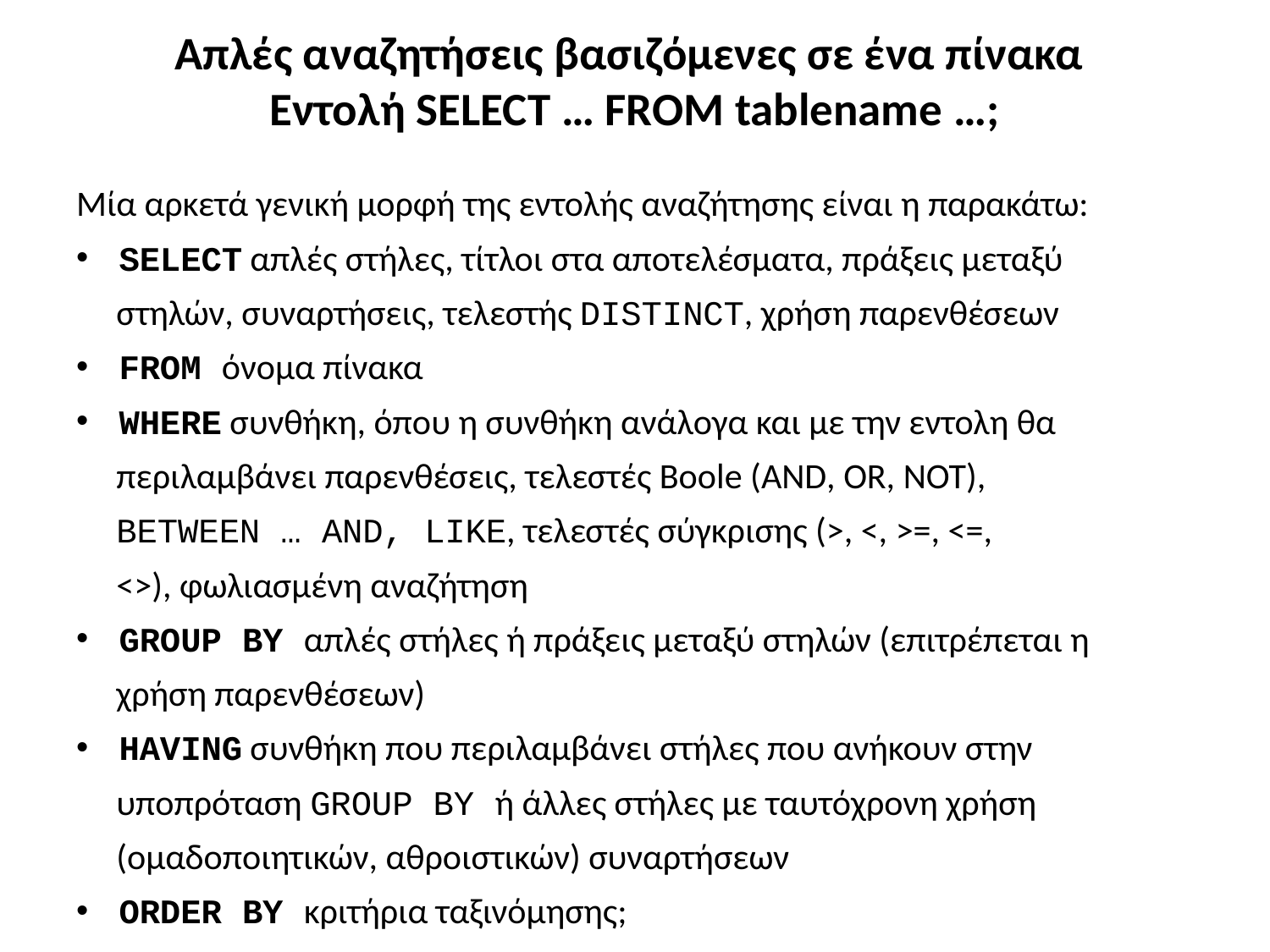

# Απλές αναζητήσεις βασιζόμενες σε ένα πίνακα Εντολή SELECT … FROM tablename …;
Μία αρκετά γενική μορφή της εντολής αναζήτησης είναι η παρακάτω:
SELECT απλές στήλες, τίτλοι στα αποτελέσματα, πράξεις μεταξύ
     στηλών, συναρτήσεις, τελεστής DISTINCT, χρήση παρενθέσεων
FROM όνομα πίνακα
WHERE συνθήκη, όπου η συνθήκη ανάλογα και με την εντολη θα
     περιλαμβάνει παρενθέσεις, τελεστές Boole (AND, OR, NOT),
     BETWEEN … AND, LIKE, τελεστές σύγκρισης (>, <, >=, <=,
     <>), φωλιασμένη αναζήτηση
GROUP BY απλές στήλες ή πράξεις μεταξύ στηλών (επιτρέπεται η
     χρήση παρενθέσεων)
HAVING συνθήκη που περιλαμβάνει στήλες που ανήκουν στην
     υποπρόταση GROUP BY ή άλλες στήλες με ταυτόχρονη χρήση
     (ομαδοποιητικών, αθροιστικών) συναρτήσεων
ORDER BY κριτήρια ταξινόμησης;